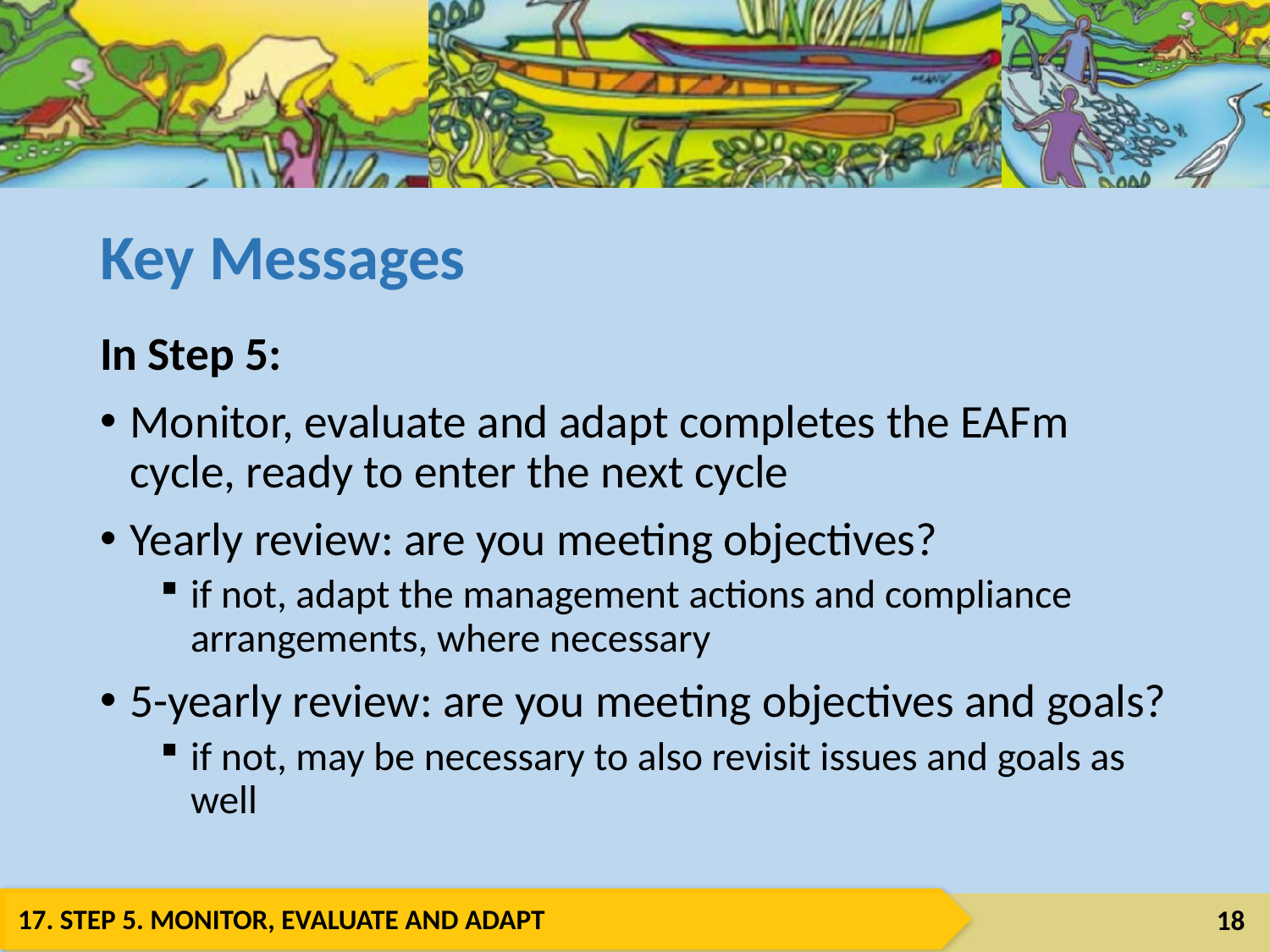

# Key Messages
In Step 5:
Monitor, evaluate and adapt completes the EAFm cycle, ready to enter the next cycle
Yearly review: are you meeting objectives?
if not, adapt the management actions and compliance arrangements, where necessary
5-yearly review: are you meeting objectives and goals?
if not, may be necessary to also revisit issues and goals as well

18